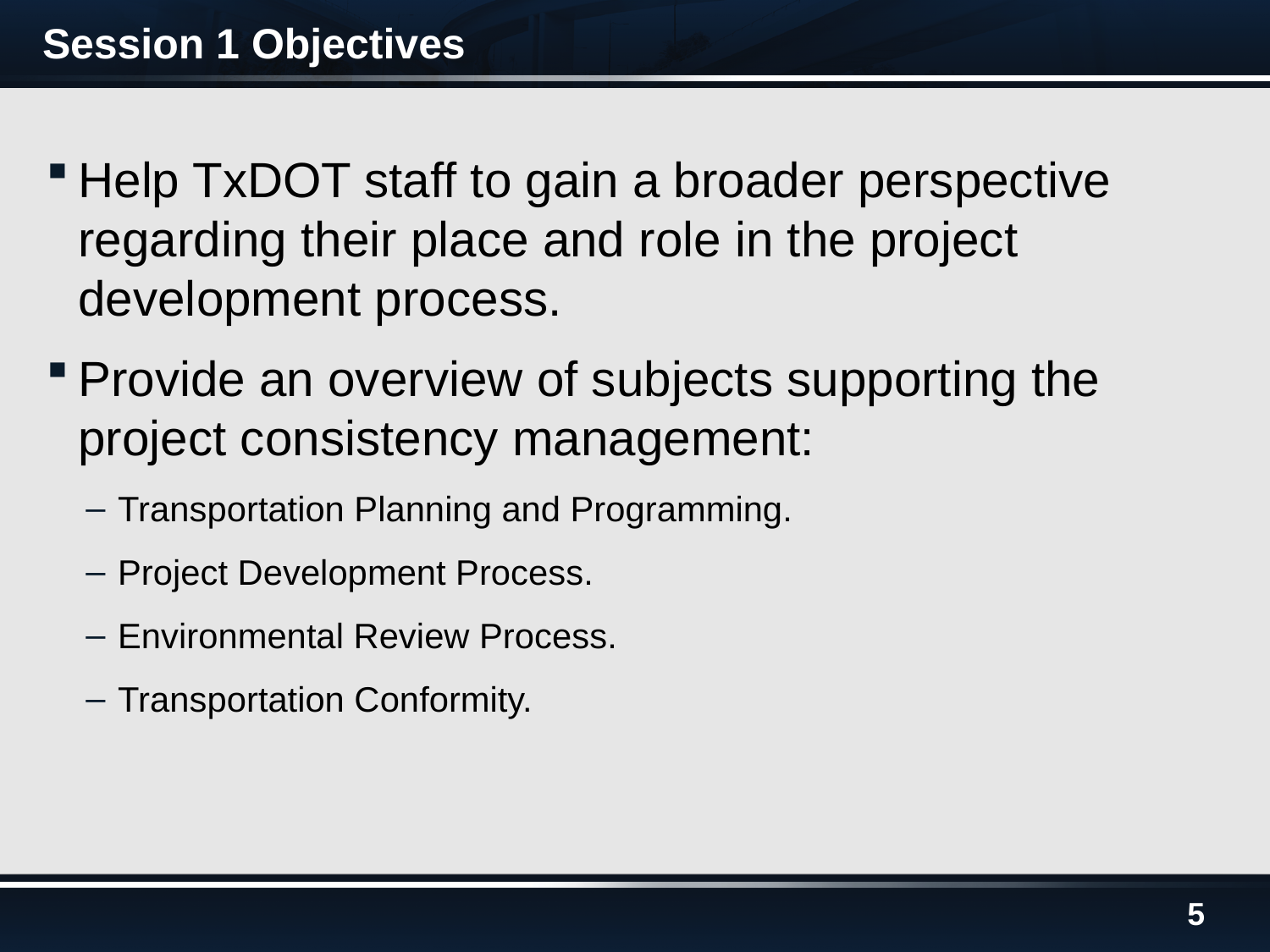

# Session 1 Objectives
Help TxDOT staff to gain a broader perspective regarding their place and role in the project development process.
Provide an overview of subjects supporting the project consistency management:
Transportation Planning and Programming.
Project Development Process.
Environmental Review Process.
Transportation Conformity.